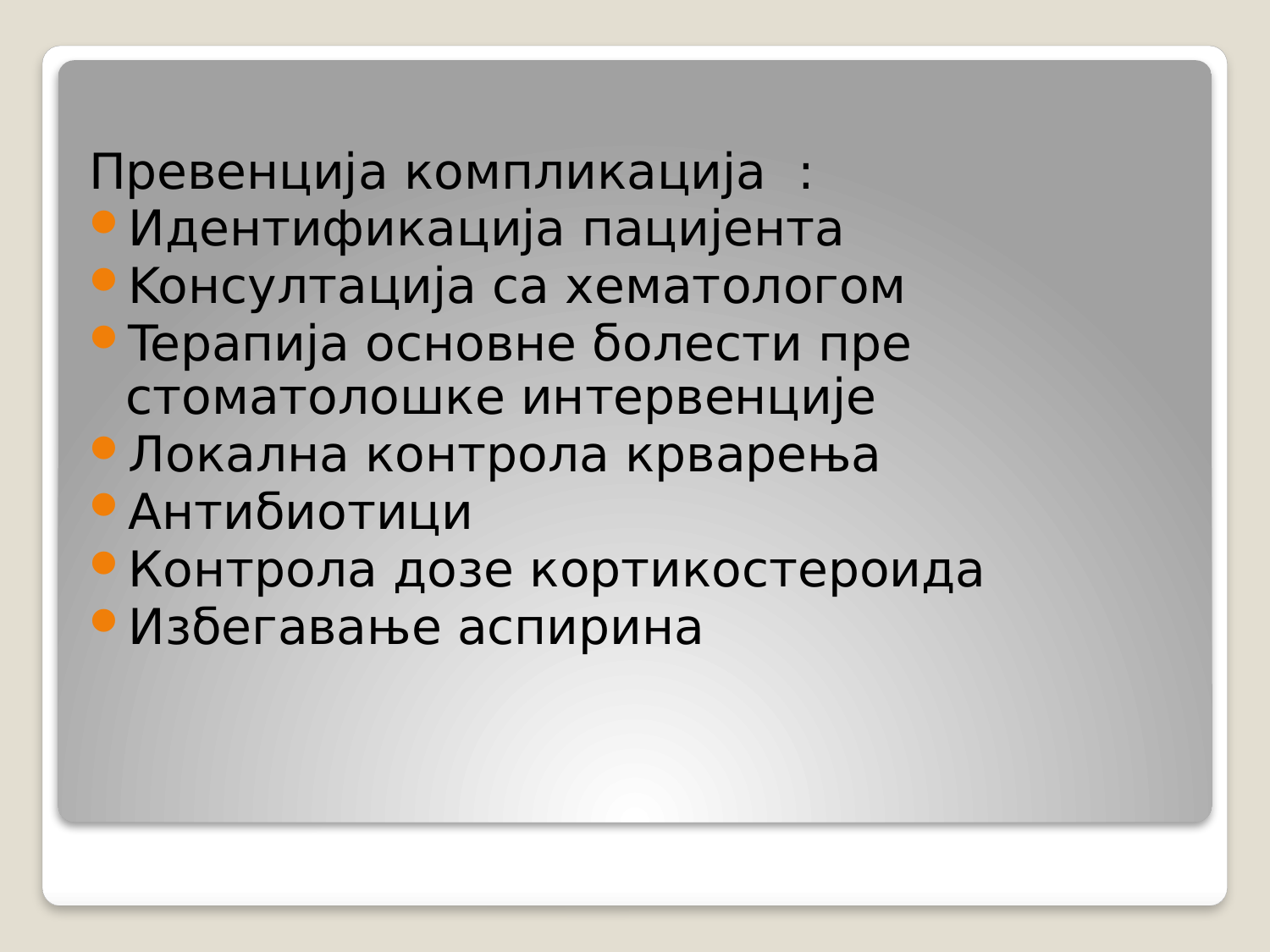

Превенција компликација  :
Идентификација пацијента
Koнсултација са хематологом
Teрапија основне болести пре стоматолошке интервенције
Локална контрола крварења
Антибиотици
Контрола дозе кортикостероида
Избегавање аспирина